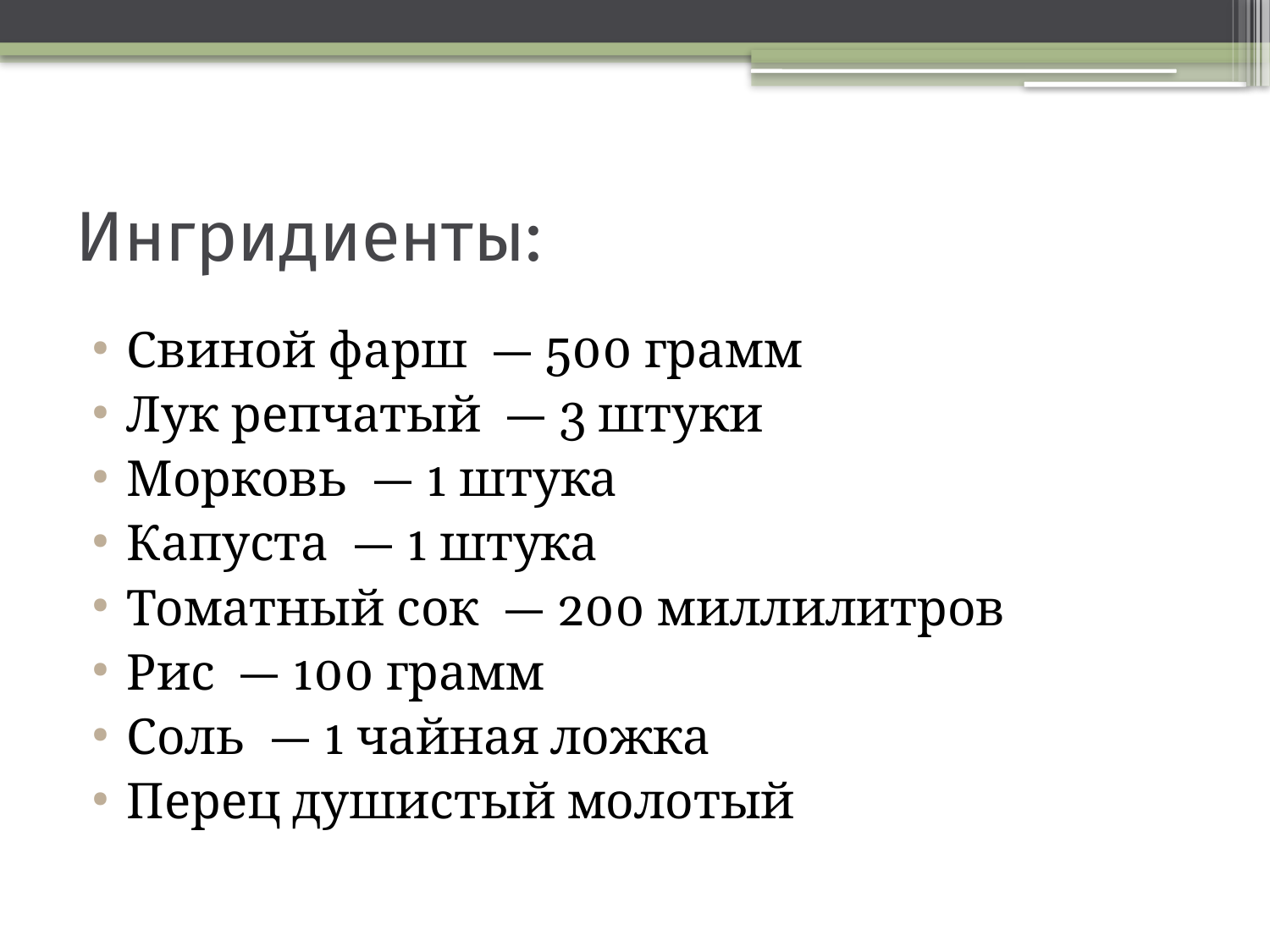

# Ингридиенты:
Свиной фарш  — 500 грамм
Лук репчатый  — 3 штуки
Морковь  — 1 штука
Капуста  — 1 штука
Томатный сок  — 200 миллилитров
Рис  — 100 грамм
Соль  — 1 чайная ложка
Перец душистый молотый